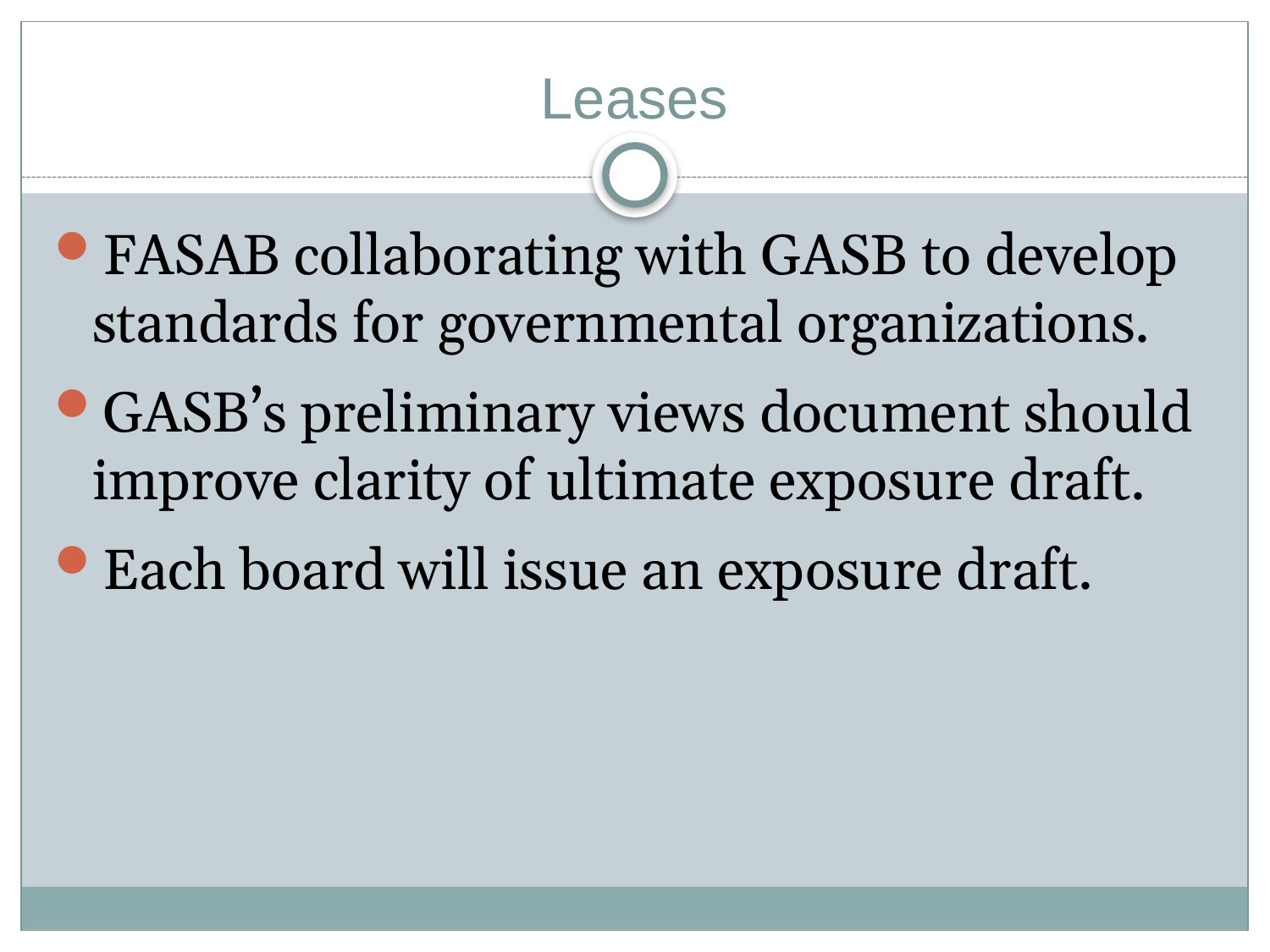

# Leases
FASAB collaborating with GASB to develop standards for governmental organizations.
GASB’s preliminary views document should improve clarity of ultimate exposure draft.
Each board will issue an exposure draft.